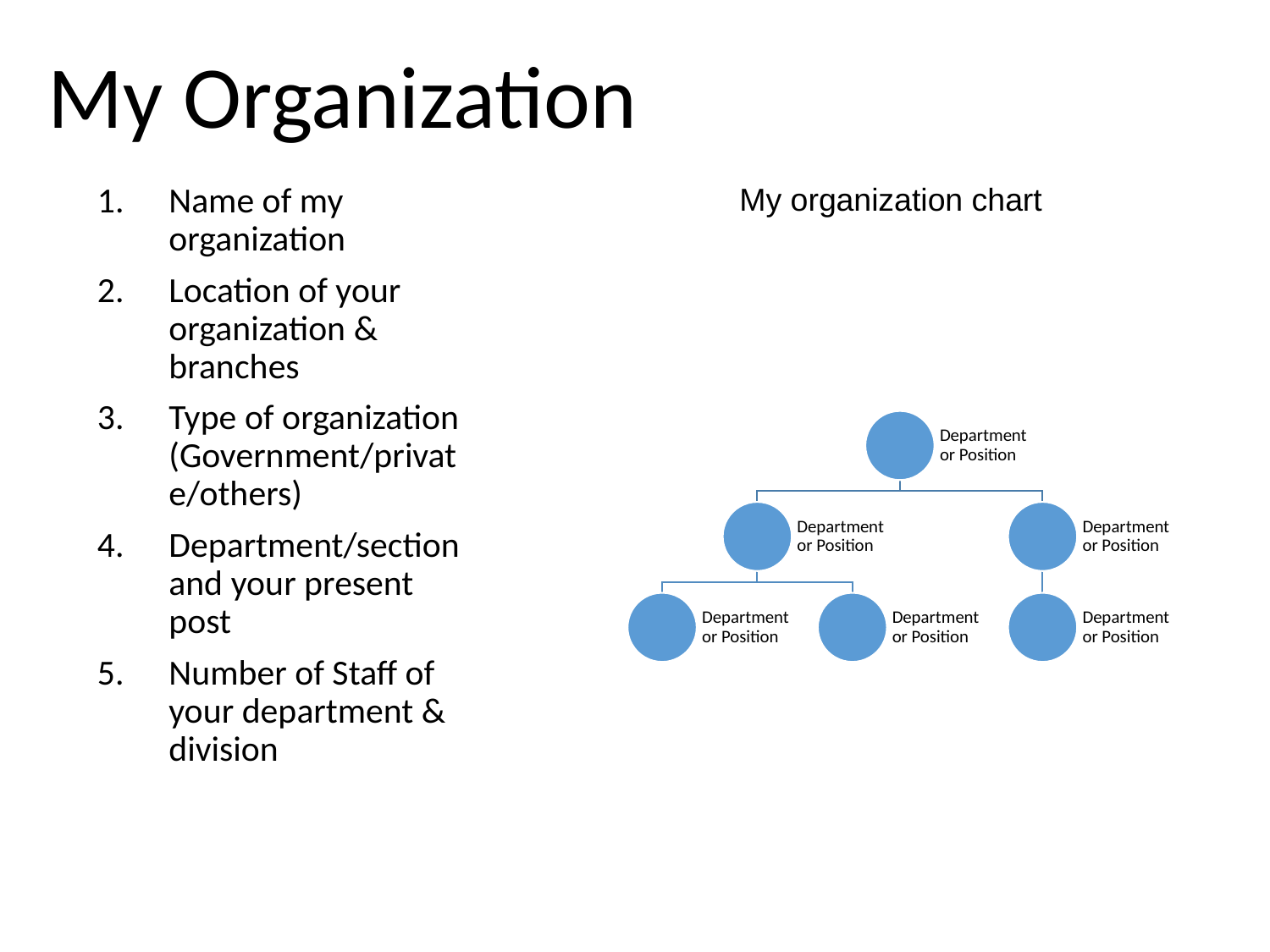

# My Organization
My organization chart
Name of my organization
Location of your organization & branches
Type of organization (Government/private/others)
Department/section and your present post
Number of Staff of your department & division

Department or Position
Department or Position
Department or Position
Department or Position
Department or Position
Department or Position